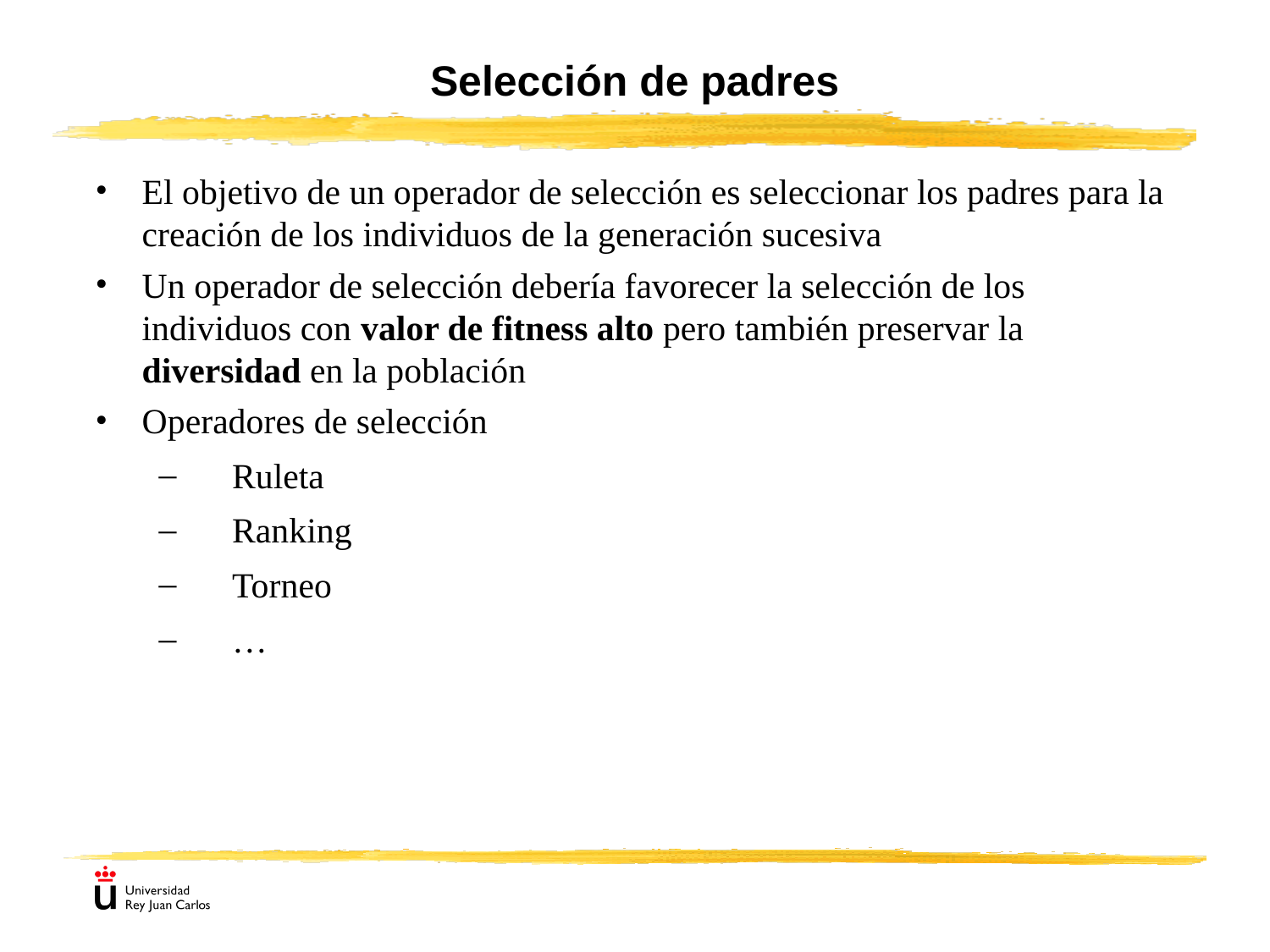

Selección de padres
El objetivo de un operador de selección es seleccionar los padres para la creación de los individuos de la generación sucesiva
Un operador de selección debería favorecer la selección de los individuos con valor de fitness alto pero también preservar la diversidad en la población
Operadores de selección
Ruleta
Ranking
Torneo
…